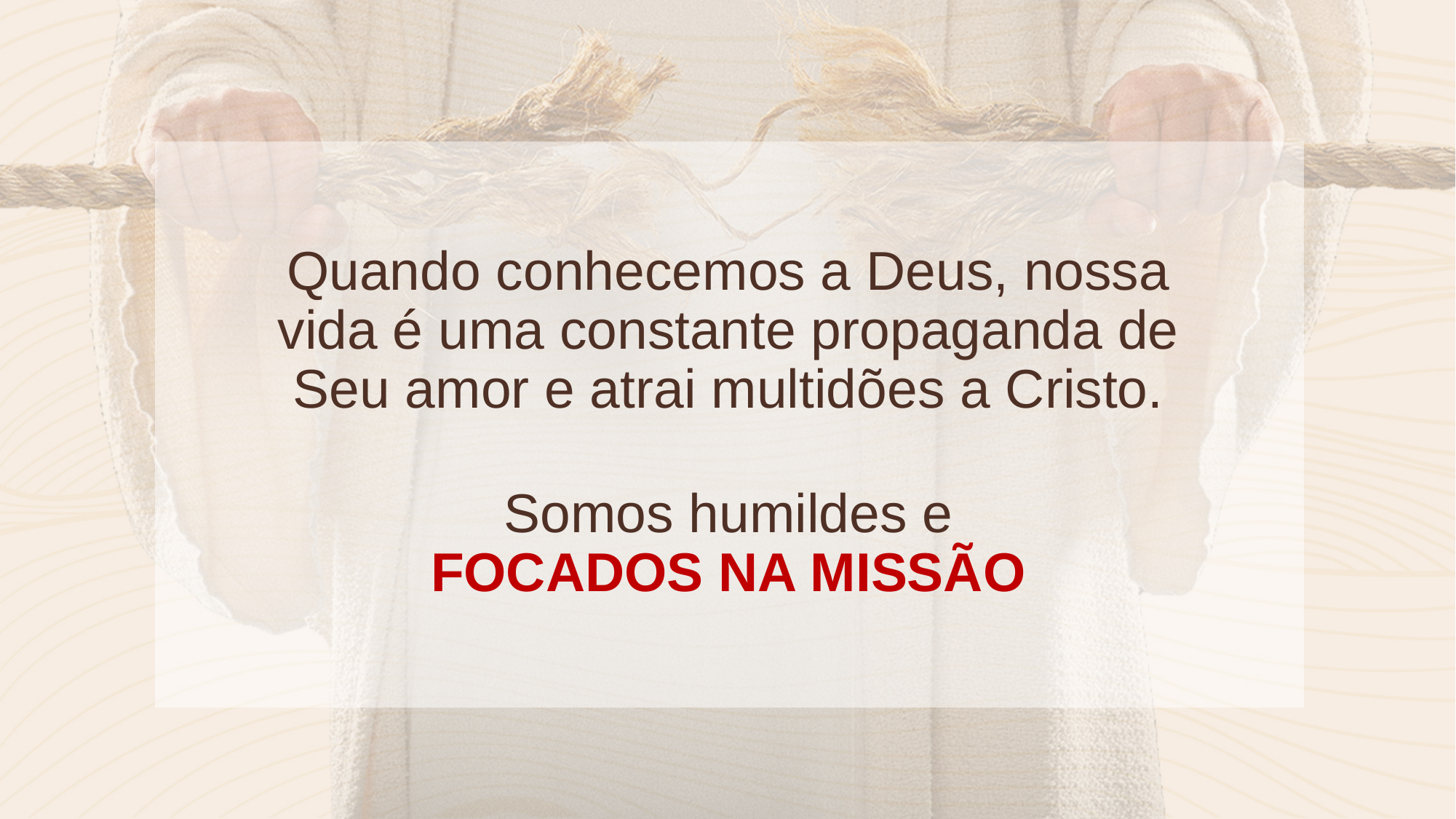

Quando conhecemos a Deus, nossa vida é uma constante propaganda de Seu amor e atrai multidões a Cristo.
Somos humildes e
FOCADOS NA MISSÃO